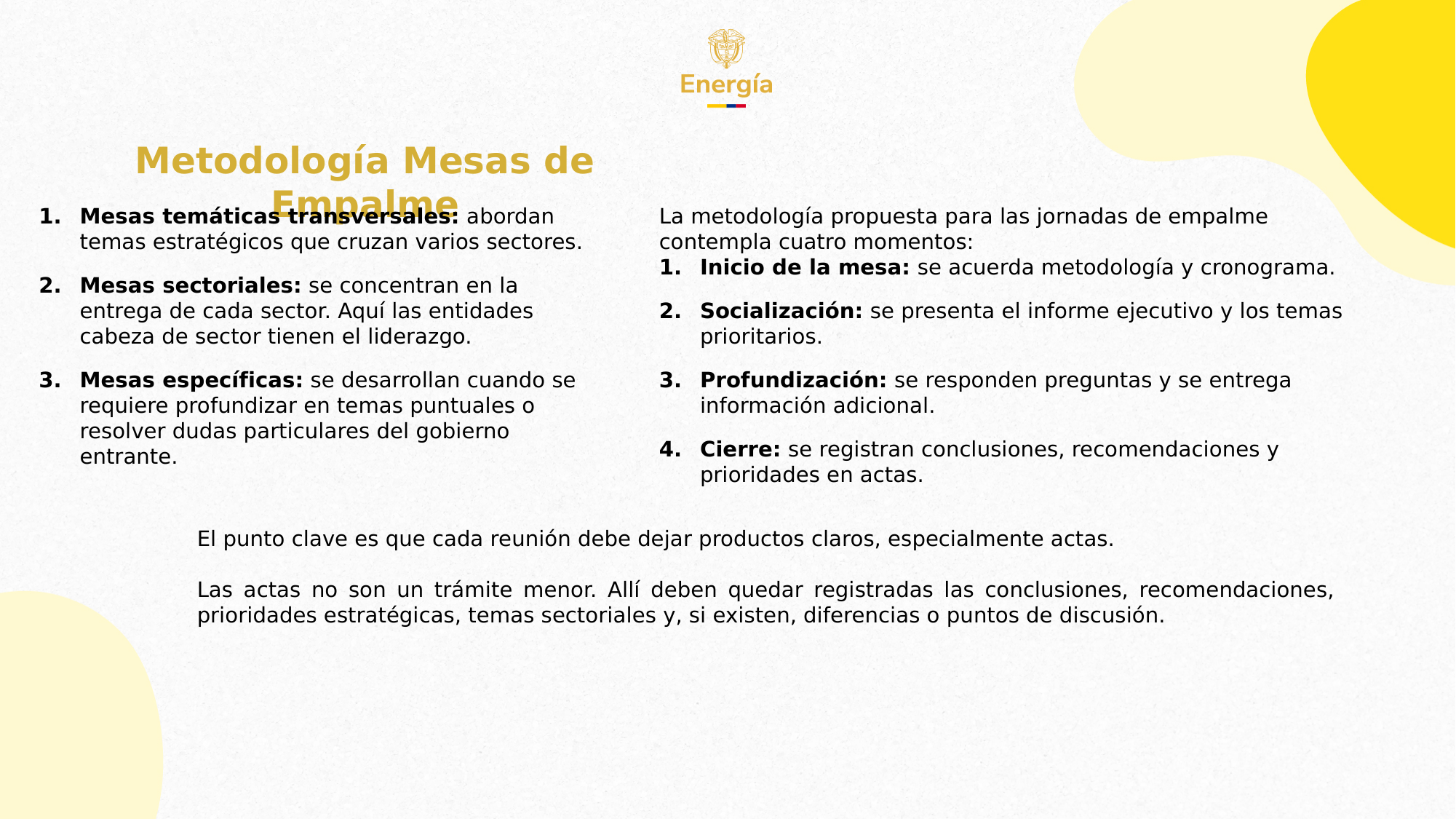

Metodología Mesas de Empalme
Mesas temáticas transversales: abordan temas estratégicos que cruzan varios sectores.
Mesas sectoriales: se concentran en la entrega de cada sector. Aquí las entidades cabeza de sector tienen el liderazgo.
Mesas específicas: se desarrollan cuando se requiere profundizar en temas puntuales o resolver dudas particulares del gobierno entrante.
La metodología propuesta para las jornadas de empalme contempla cuatro momentos:
Inicio de la mesa: se acuerda metodología y cronograma.
Socialización: se presenta el informe ejecutivo y los temas prioritarios.
Profundización: se responden preguntas y se entrega información adicional.
Cierre: se registran conclusiones, recomendaciones y prioridades en actas.
El punto clave es que cada reunión debe dejar productos claros, especialmente actas.

Las actas no son un trámite menor. Allí deben quedar registradas las conclusiones, recomendaciones, prioridades estratégicas, temas sectoriales y, si existen, diferencias o puntos de discusión.